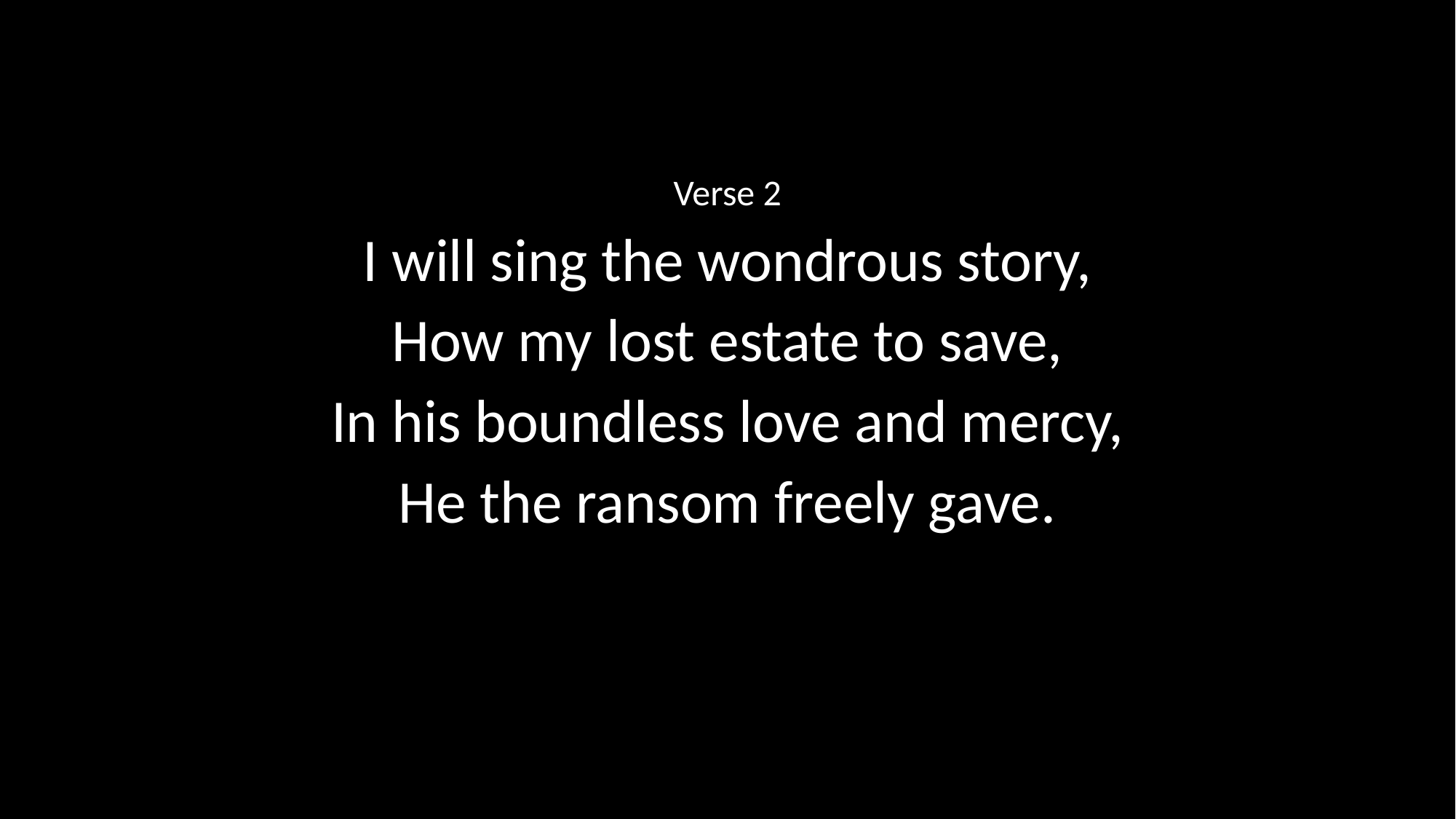

Verse 2
I will sing the wondrous story,
How my lost estate to save,
In his boundless love and mercy,
He the ransom freely gave.